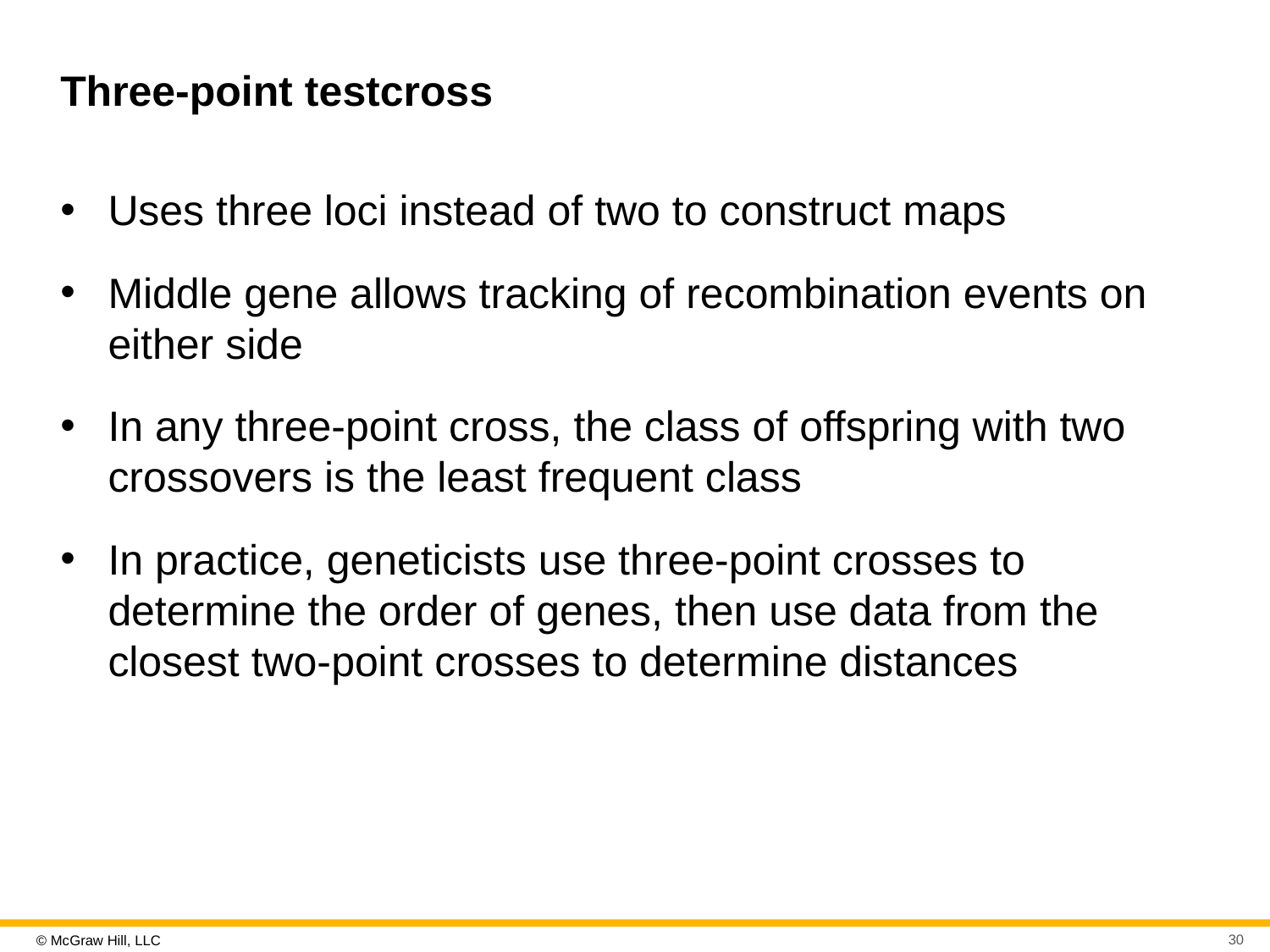

# Three-point testcross
Uses three loci instead of two to construct maps
Middle gene allows tracking of recombination events on either side
In any three-point cross, the class of offspring with two crossovers is the least frequent class
In practice, geneticists use three-point crosses to determine the order of genes, then use data from the closest two-point crosses to determine distances
30